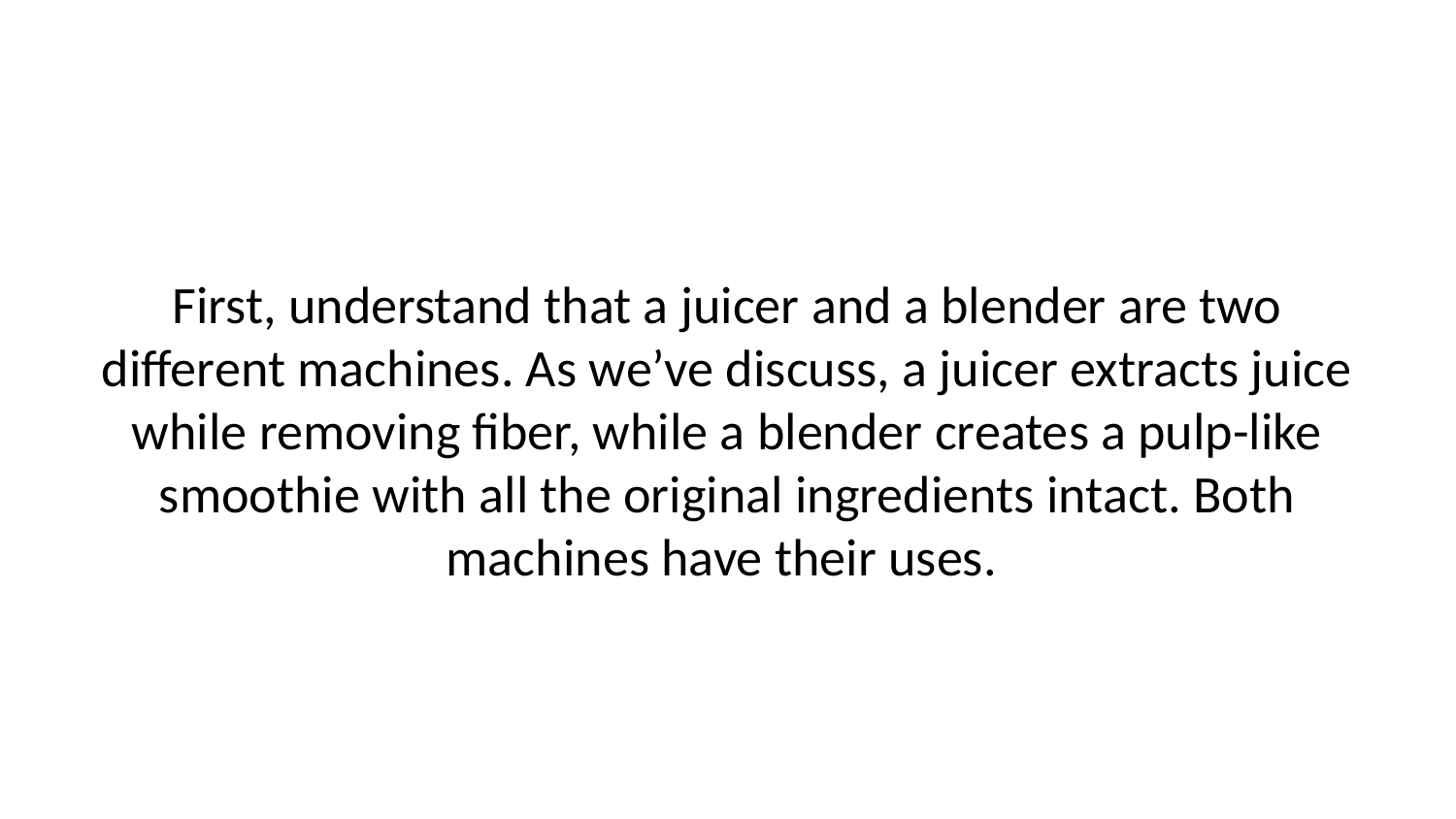

First, understand that a juicer and a blender are two different machines. As we’ve discuss, a juicer extracts juice while removing fiber, while a blender creates a pulp-like smoothie with all the original ingredients intact. Both machines have their uses.